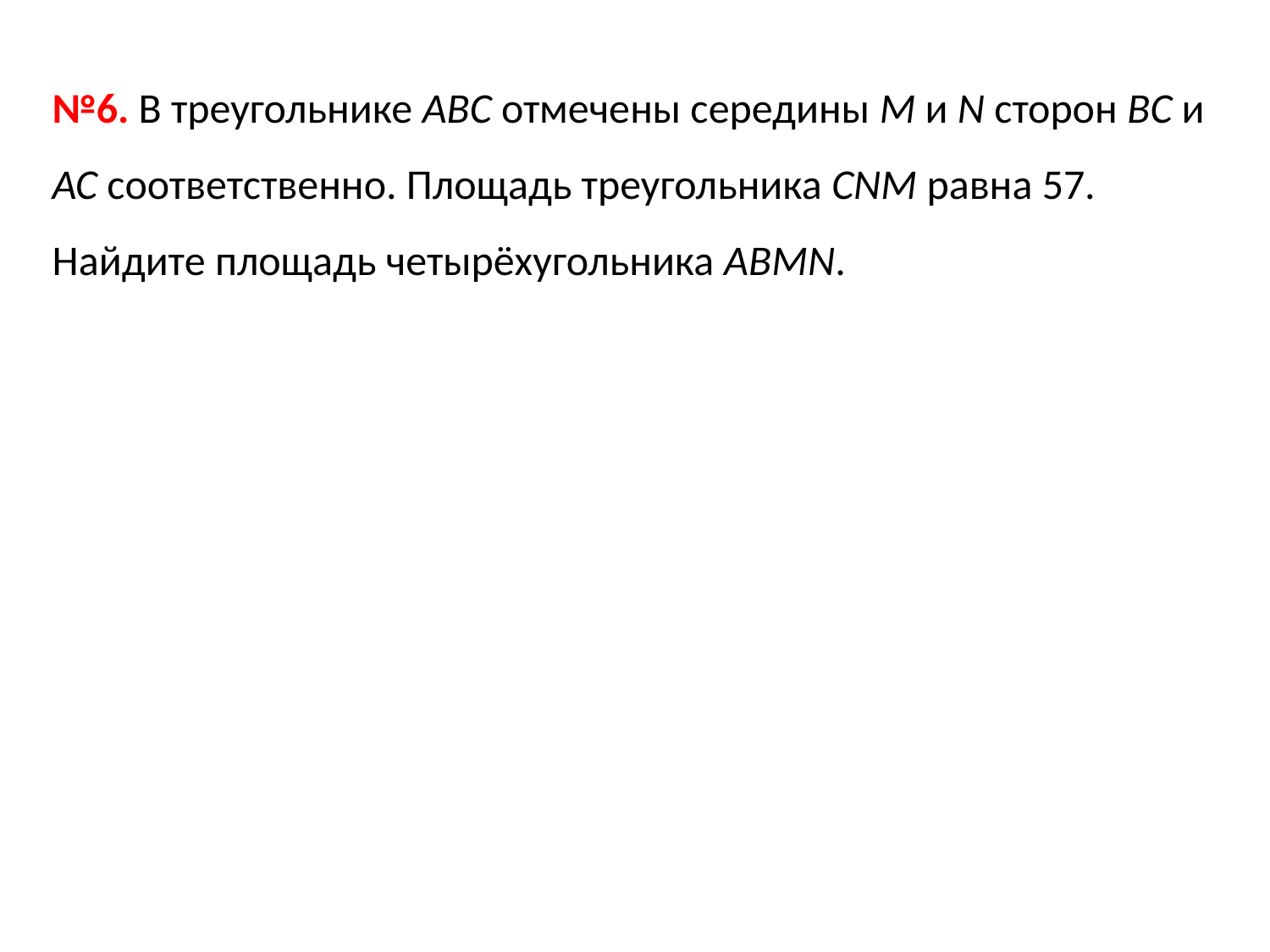

№6. В треугольнике АВС отмечены середины М и N сторон ВС и АС соответственно. Площадь треугольника CNM равна 57. Найдите площадь четырёхугольника АВМN.